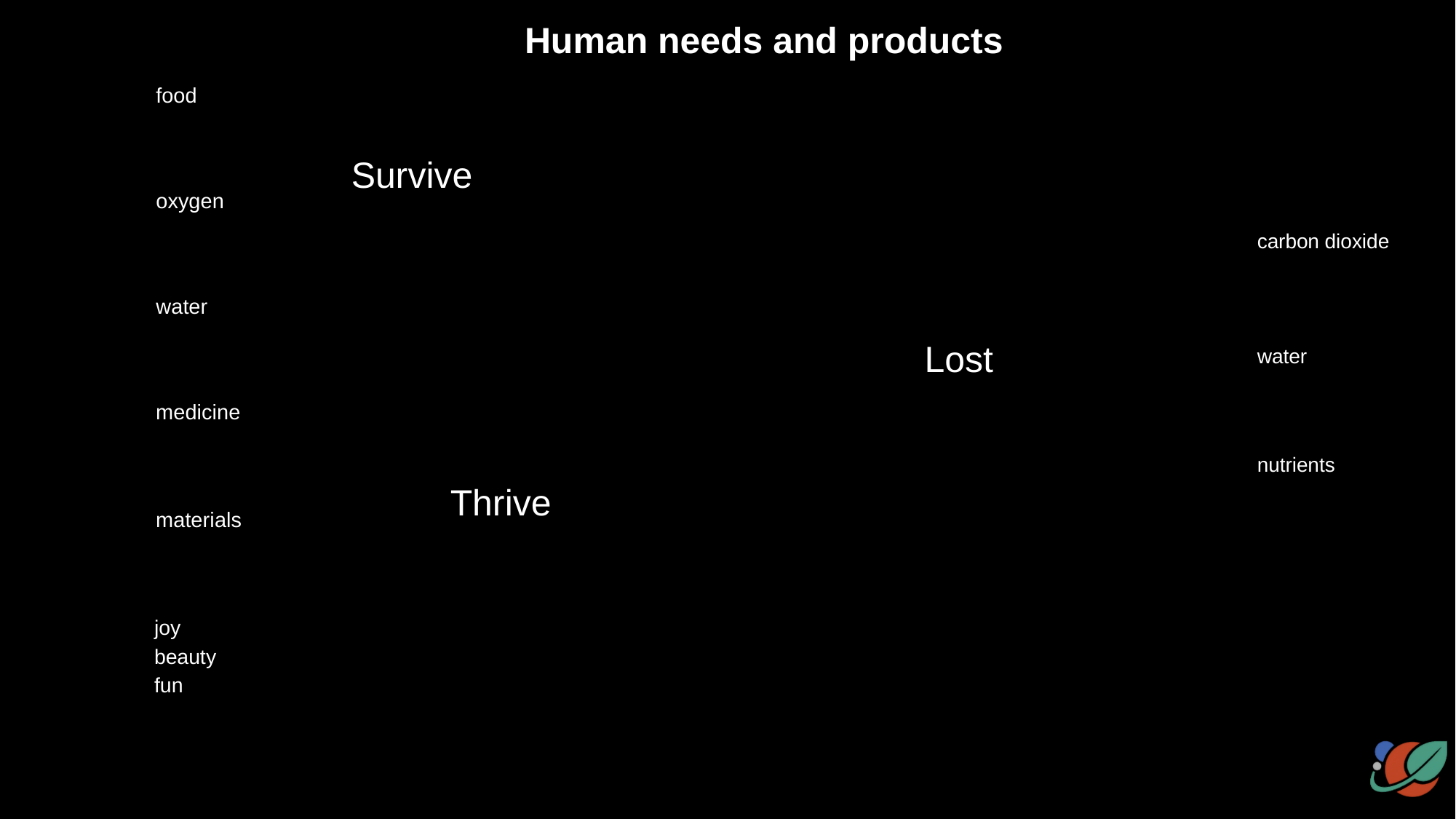

Human needs and products

food

oxygen

water

medicine

materials

Survive

carbon dioxide

water

nutrients

Lost

Thrive

joy
beauty
fun